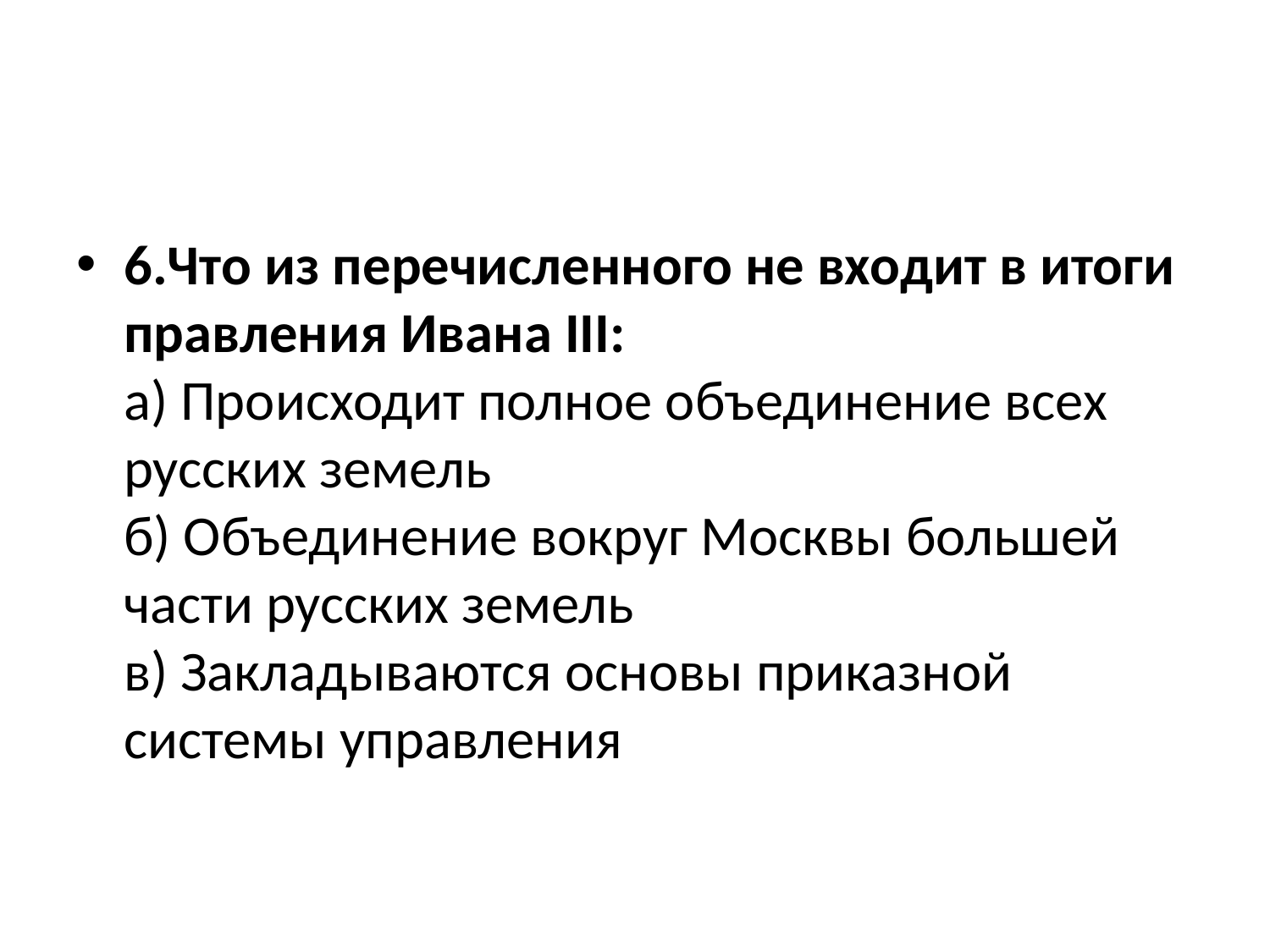

#
6.Что из перечисленного не входит в итоги правления Ивана III:
а) Происходит полное объединение всех русских земель
б) Объединение вокруг Москвы большей части русских земель
в) Закладываются основы приказной системы управления